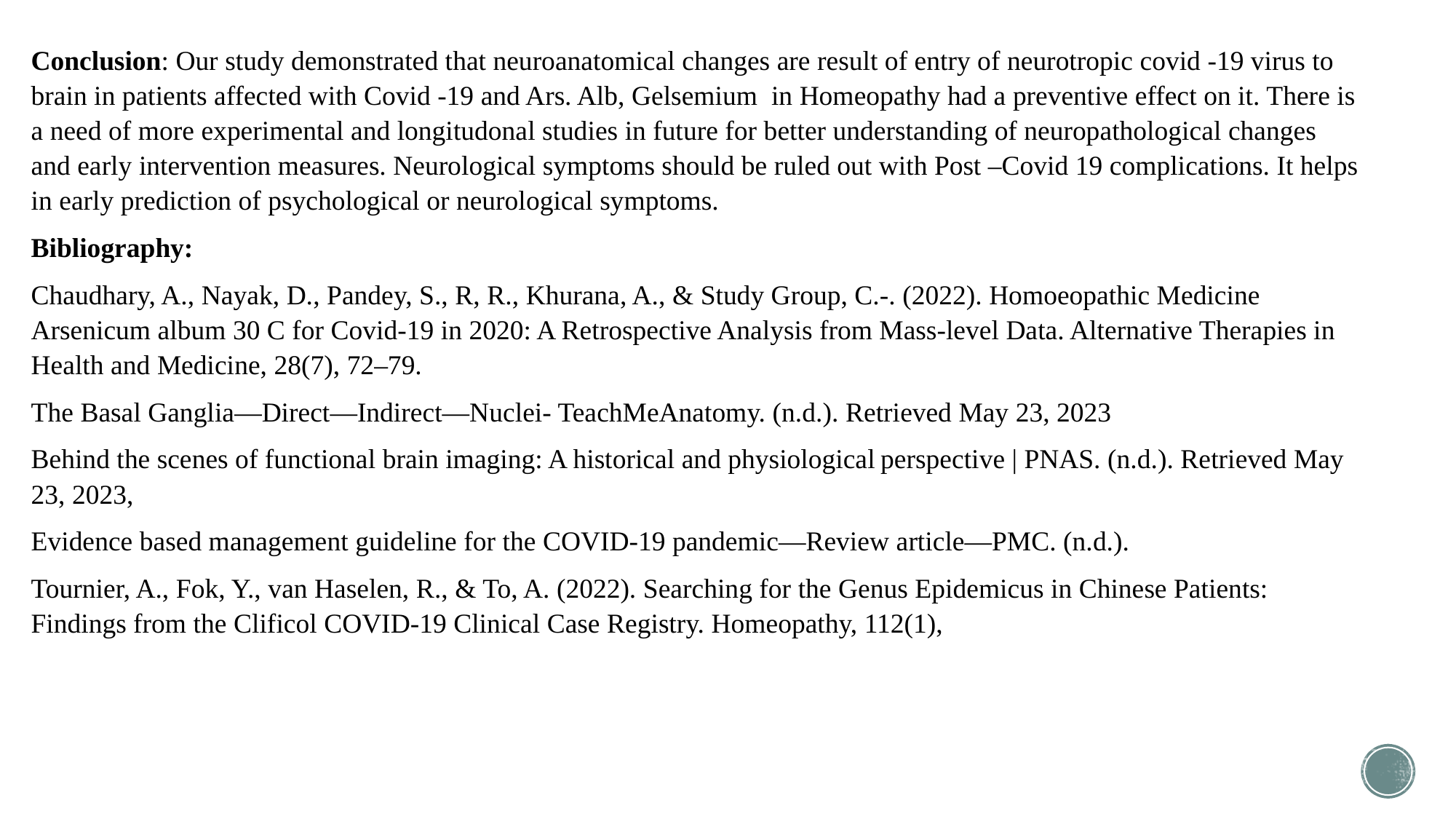

Conclusion: Our study demonstrated that neuroanatomical changes are result of entry of neurotropic covid -19 virus to brain in patients affected with Covid -19 and Ars. Alb, Gelsemium  in Homeopathy had a preventive effect on it. There is a need of more experimental and longitudonal studies in future for better understanding of neuropathological changes and early intervention measures. Neurological symptoms should be ruled out with Post –Covid 19 complications. It helps in early prediction of psychological or neurological symptoms.
Bibliography:
Chaudhary, A., Nayak, D., Pandey, S., R, R., Khurana, A., & Study Group, C.-. (2022). Homoeopathic Medicine Arsenicum album 30 C for Covid-19 in 2020: A Retrospective Analysis from Mass-level Data. Alternative Therapies in Health and Medicine, 28(7), 72–79.
The Basal Ganglia—Direct—Indirect—Nuclei- TeachMeAnatomy. (n.d.). Retrieved May 23, 2023
Behind the scenes of functional brain imaging: A historical and physiological perspective | PNAS. (n.d.). Retrieved May 23, 2023,
Evidence based management guideline for the COVID-19 pandemic—Review article—PMC. (n.d.).
Tournier, A., Fok, Y., van Haselen, R., & To, A. (2022). Searching for the Genus Epidemicus in Chinese Patients: Findings from the Clificol COVID-19 Clinical Case Registry. Homeopathy, 112(1),